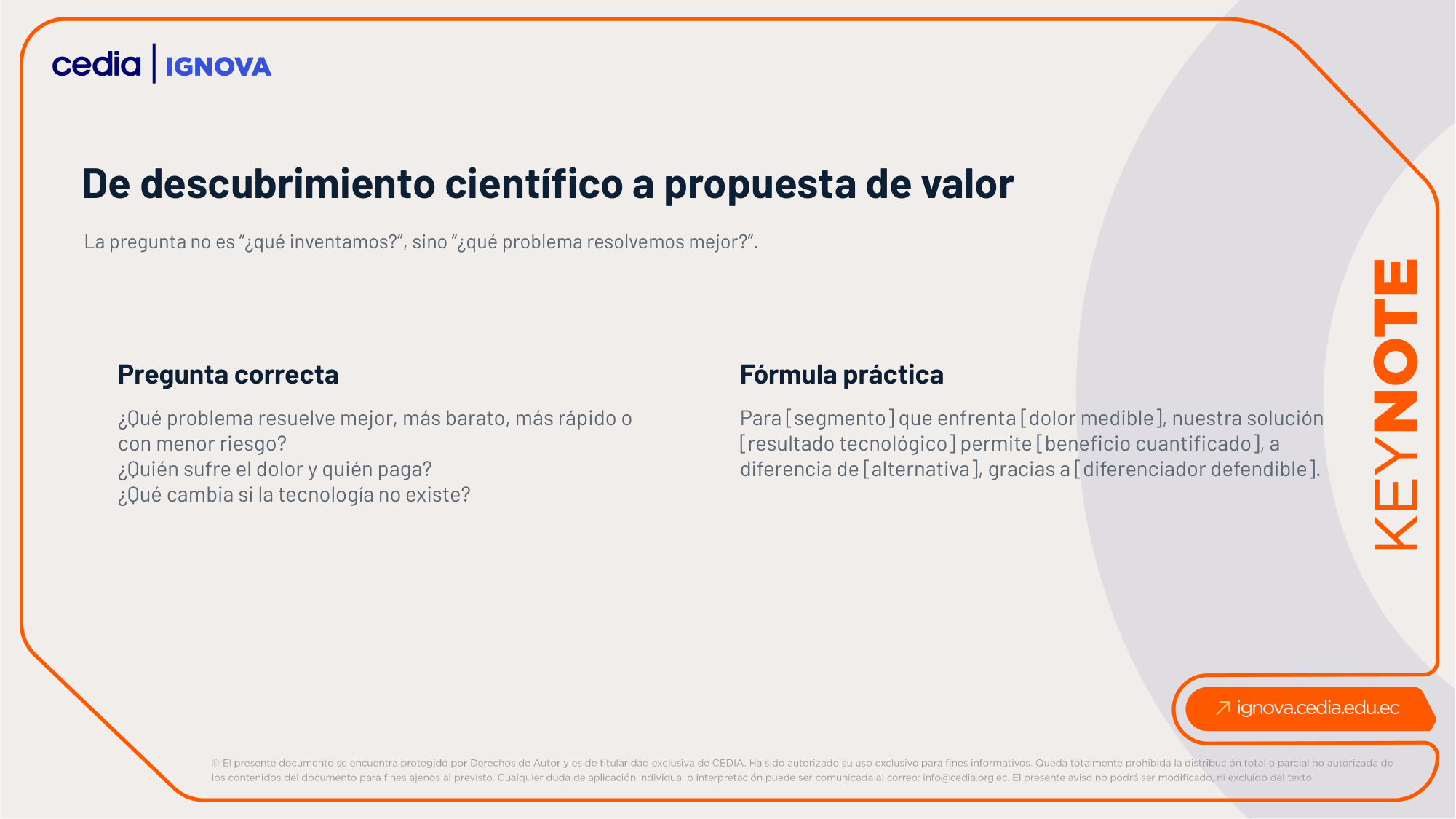

De descubrimiento científico a propuesta de valor
La pregunta no es “¿qué inventamos?”, sino “¿qué problema resolvemos mejor?”.
Pregunta correcta
Fórmula práctica
¿Qué problema resuelve mejor, más barato, más rápido o con menor riesgo?
¿Quién sufre el dolor y quién paga?
¿Qué cambia si la tecnología no existe?
Para [segmento] que enfrenta [dolor medible], nuestra solución [resultado tecnológico] permite [beneficio cuantificado], a diferencia de [alternativa], gracias a [diferenciador defendible].